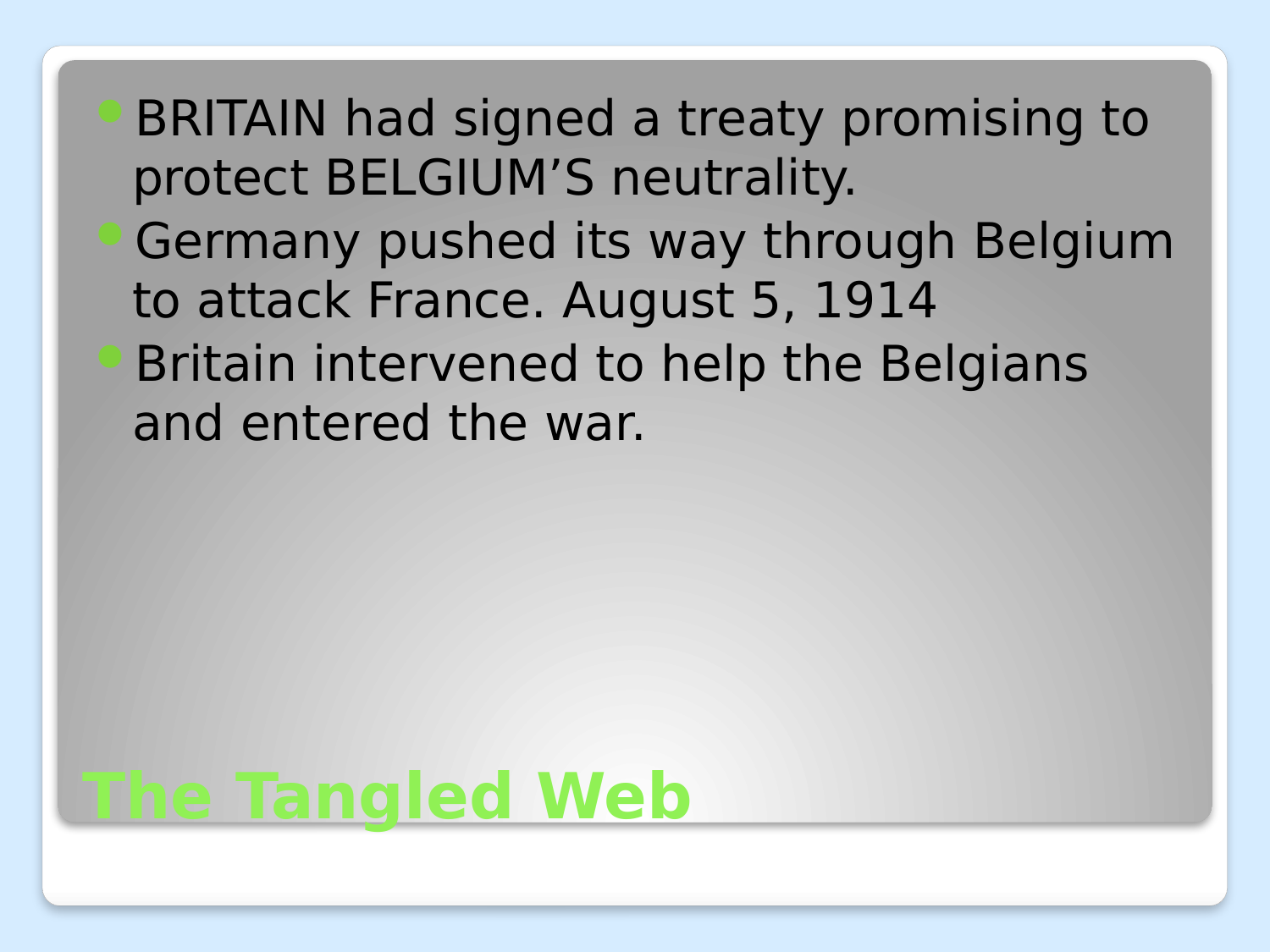

BRITAIN had signed a treaty promising to protect BELGIUM’S neutrality.
Germany pushed its way through Belgium to attack France. August 5, 1914
Britain intervened to help the Belgians and entered the war.
# The Tangled Web